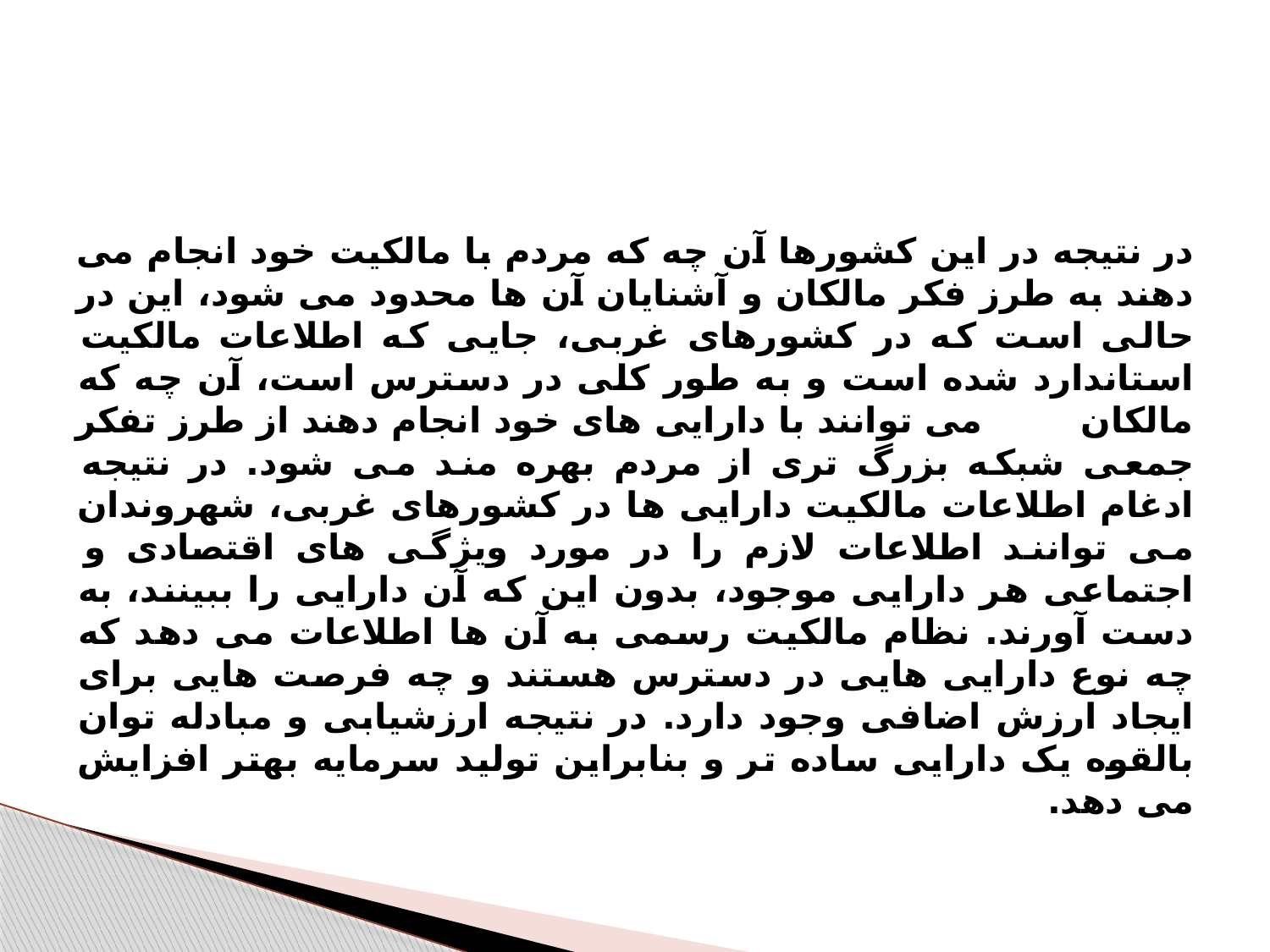

در نتیجه در این کشورها آن چه که مردم با مالکیت خود انجام می دهند به طرز فکر مالکان و آشنایان آن ها محدود می شود، این در حالی است که در کشورهای غربی، جایی که اطلاعات مالکیت استاندارد شده است و به طور کلی در دسترس است، آن چه که مالکان        می توانند با دارایی های خود انجام دهند از طرز تفکر جمعی شبکه بزرگ تری از مردم بهره مند می شود. در نتیجه ادغام اطلاعات مالکیت دارایی ها در کشورهای غربی، شهروندان می توانند اطلاعات لازم را در مورد ویژگی های اقتصادی و اجتماعی هر دارایی موجود، بدون این که آن دارایی را ببینند، به دست آورند. نظام مالکیت رسمی به آن ها اطلاعات می دهد که چه نوع دارایی هایی در دسترس هستند و چه فرصت هایی برای ایجاد ارزش اضافی وجود دارد. در نتیجه ارزشیابی و مبادله توان بالقوه یک دارایی ساده تر و بنابراین تولید سرمایه بهتر افزایش می دهد.